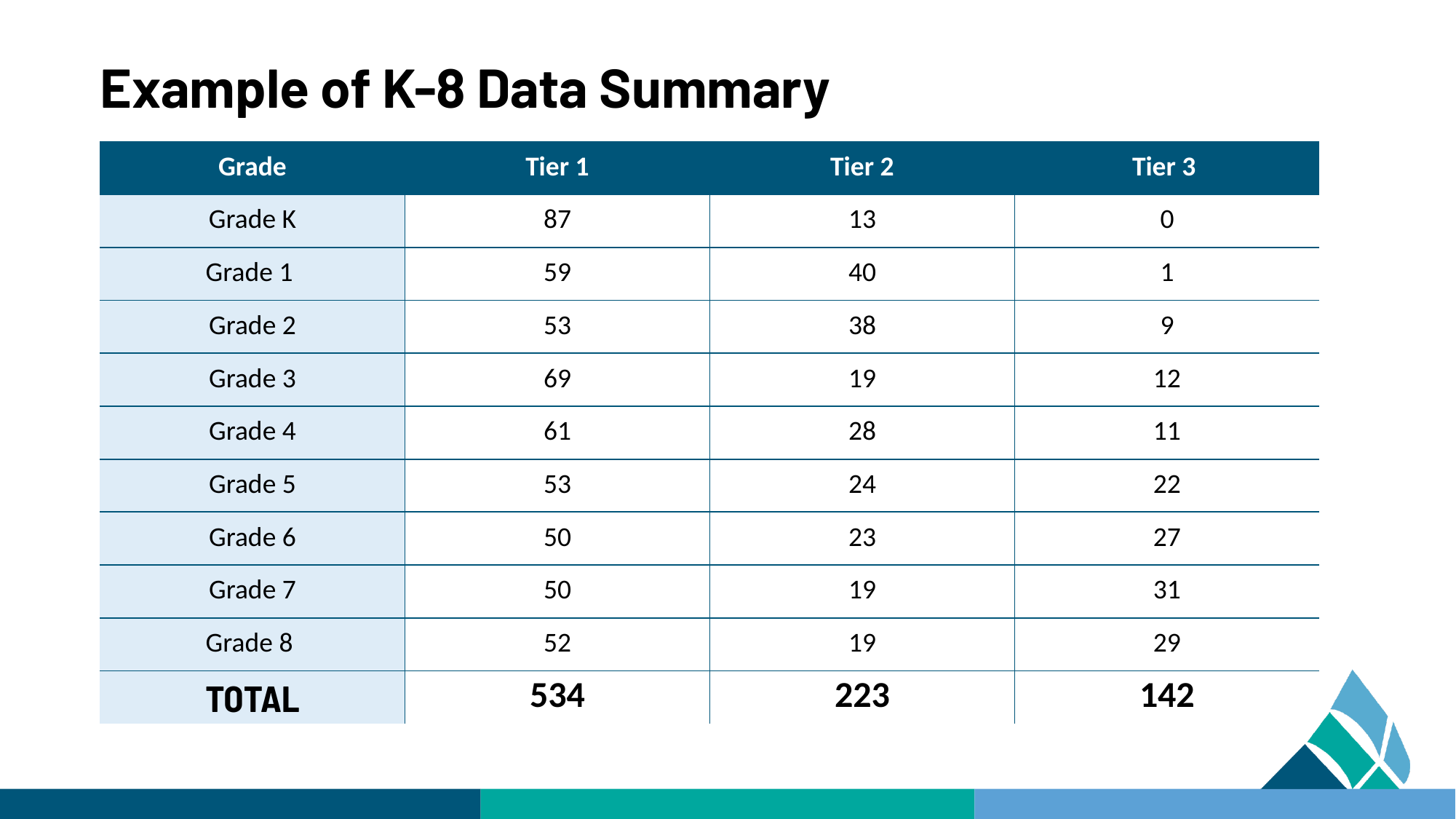

# Example of K-8 Data Summary
| Grade | Tier 1 | Tier 2 | Tier 3 |
| --- | --- | --- | --- |
| Grade K | 87 | 13 | 0 |
| Grade 1 | 59 | 40 | 1 |
| Grade 2 | 53 | 38 | 9 |
| Grade 3 | 69 | 19 | 12 |
| Grade 4 | 61 | 28 | 11 |
| Grade 5 | 53 | 24 | 22 |
| Grade 6 | 50 | 23 | 27 |
| Grade 7 | 50 | 19 | 31 |
| Grade 8 | 52 | 19 | 29 |
| TOTAL | 534 | 223 | 142 |